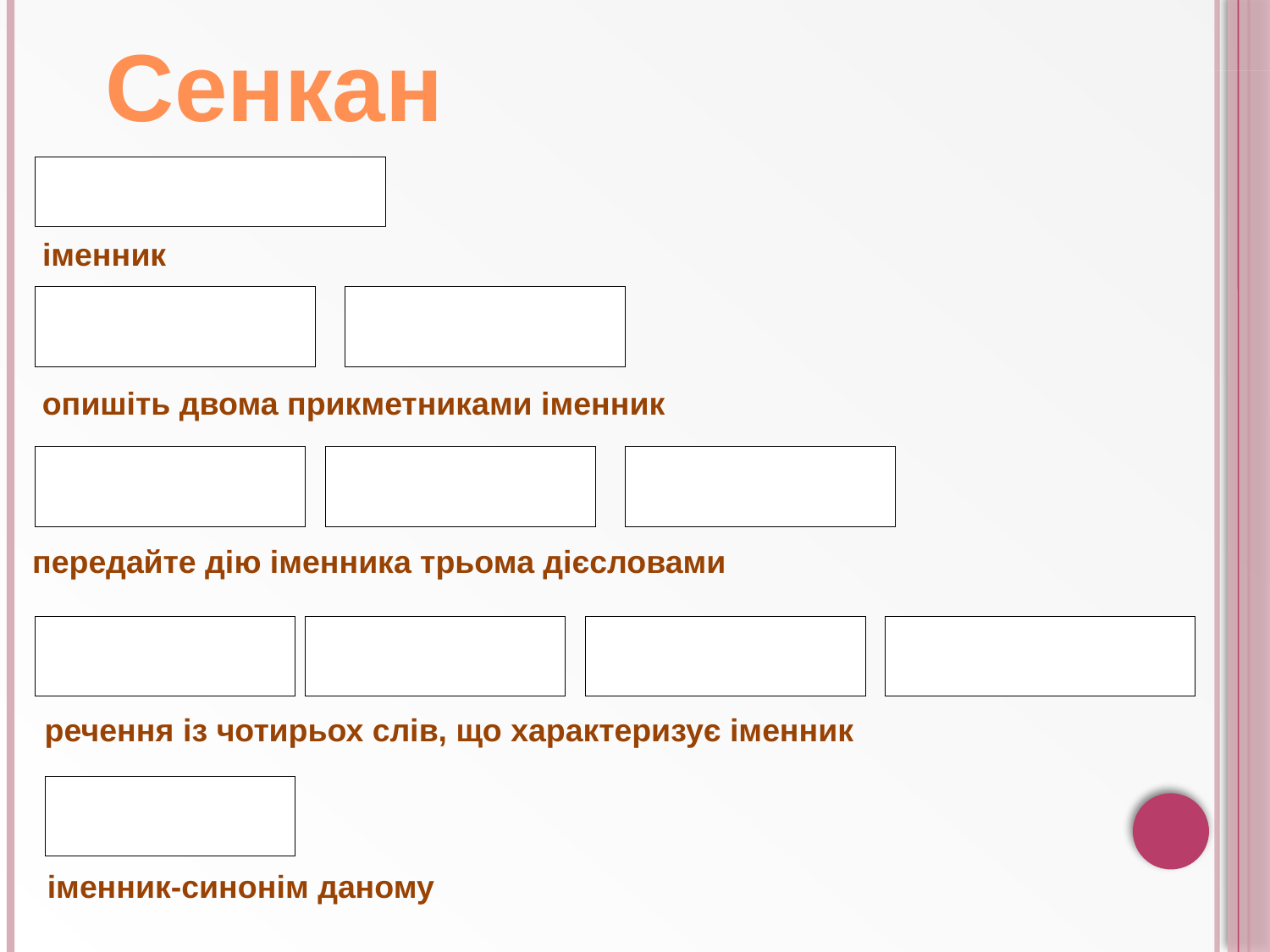

Сенкан

іменник
опишіть двома прикметниками іменник
передайте дію іменника трьома дієсловами
речення із чотирьох слів, що характеризує іменник
іменник-синонім даному